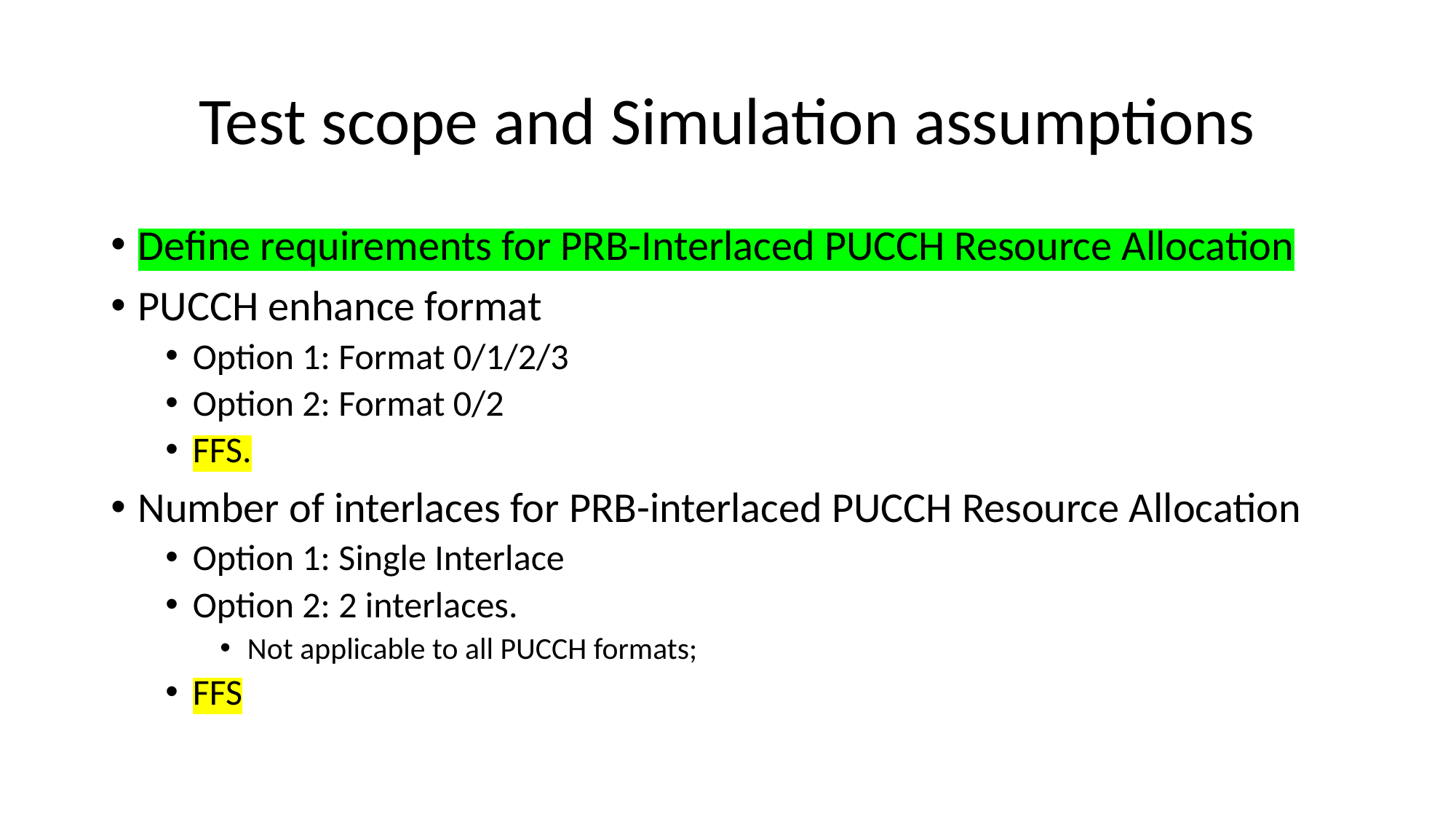

# Test scope and Simulation assumptions
Define requirements for PRB-Interlaced PUCCH Resource Allocation
PUCCH enhance format
Option 1: Format 0/1/2/3
Option 2: Format 0/2
FFS.
Number of interlaces for PRB-interlaced PUCCH Resource Allocation
Option 1: Single Interlace
Option 2: 2 interlaces.
Not applicable to all PUCCH formats;
FFS